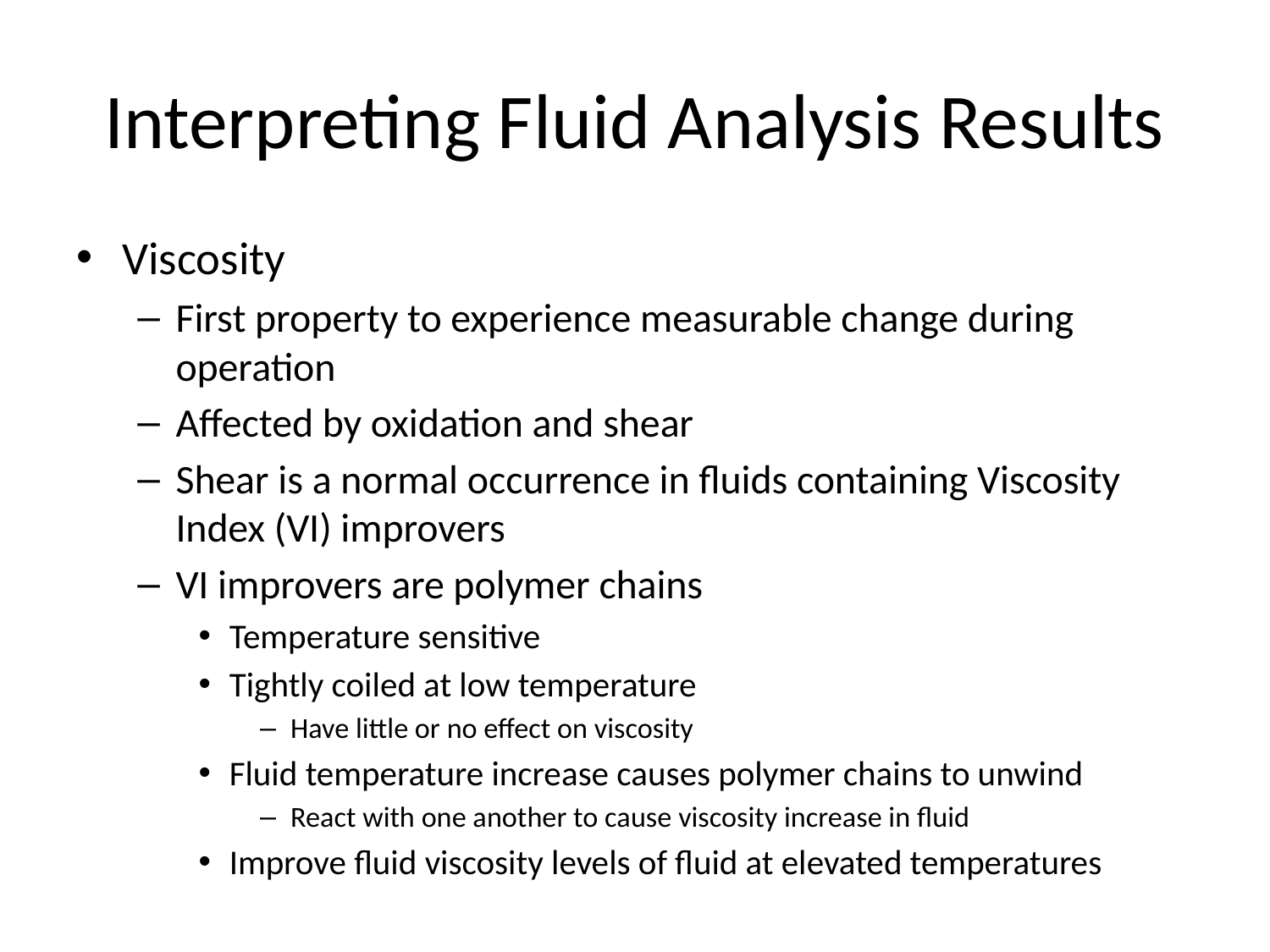

# Interpreting Fluid Analysis Results
Viscosity
First property to experience measurable change during operation
Affected by oxidation and shear
Shear is a normal occurrence in fluids containing Viscosity Index (VI) improvers
VI improvers are polymer chains
Temperature sensitive
Tightly coiled at low temperature
Have little or no effect on viscosity
Fluid temperature increase causes polymer chains to unwind
React with one another to cause viscosity increase in fluid
Improve fluid viscosity levels of fluid at elevated temperatures